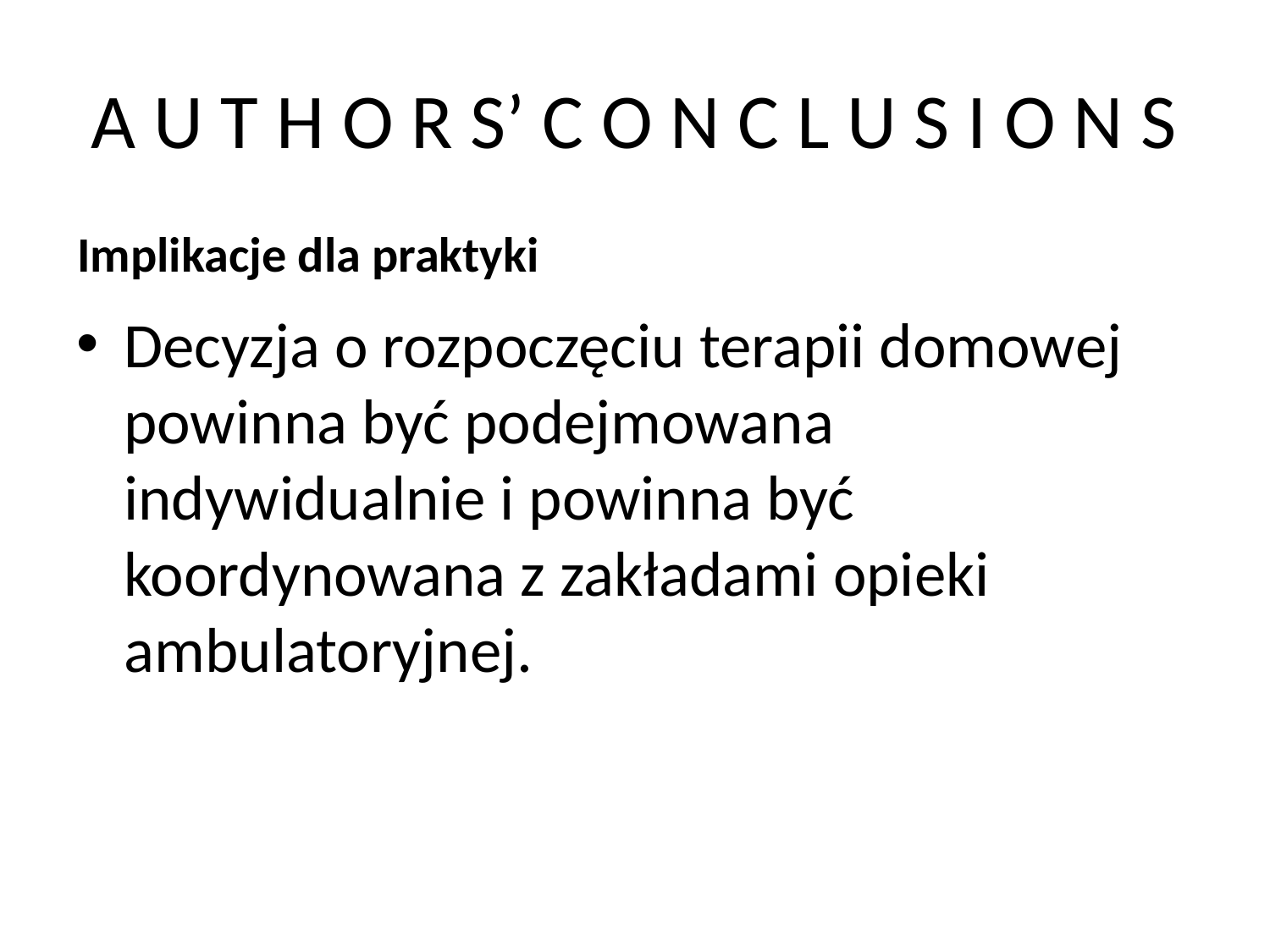

# A U T H O R S’ C O N C L U S I O N S
Implikacje dla praktyki
Decyzja o rozpoczęciu terapii domowej powinna być podejmowana indywidualnie i powinna być koordynowana z zakładami opieki ambulatoryjnej.